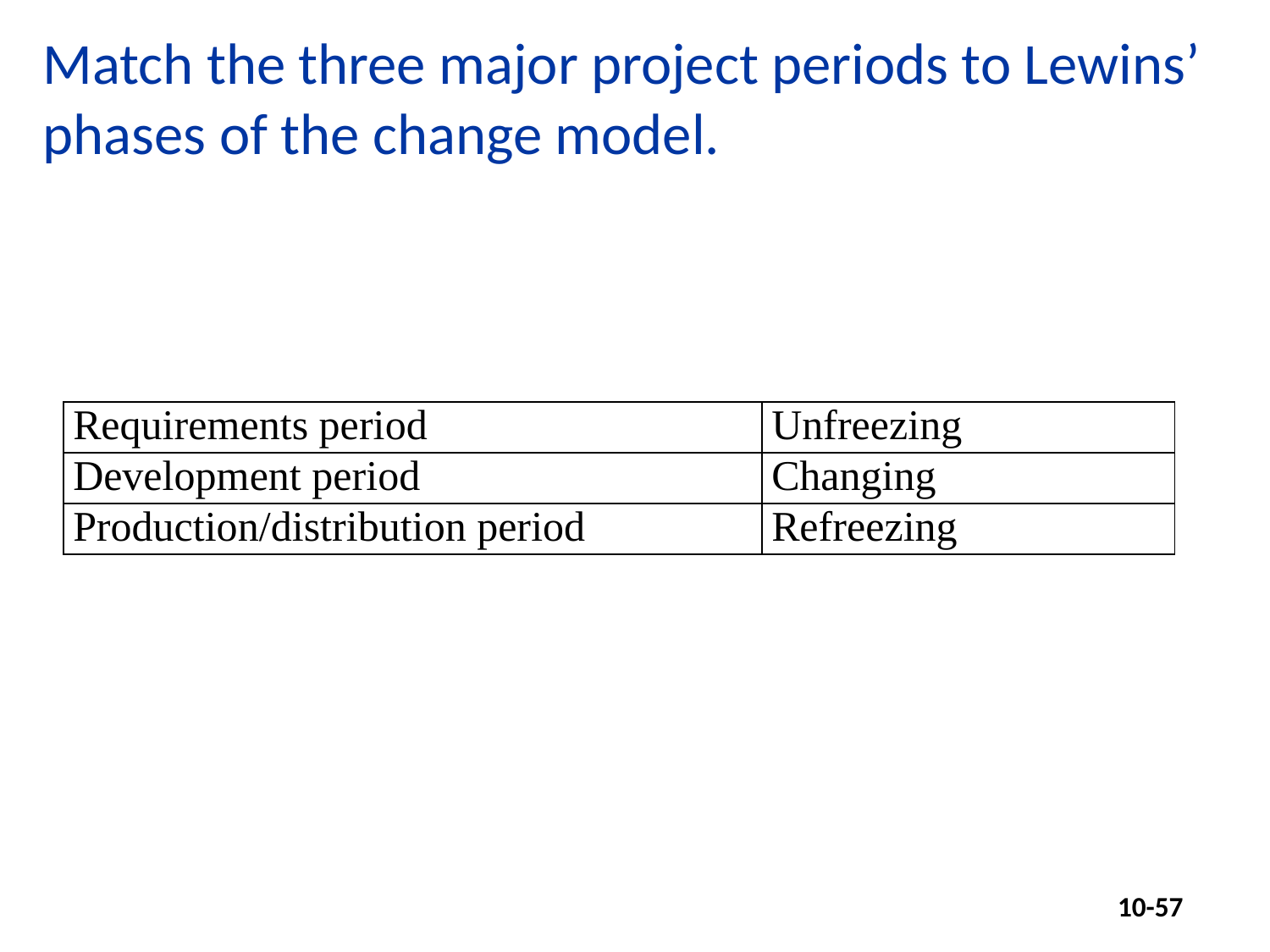

Match the three major project periods to Lewins’ phases of the change model.
| Requirements period | Unfreezing |
| --- | --- |
| Development period | Changing |
| Production/distribution period | Refreezing |